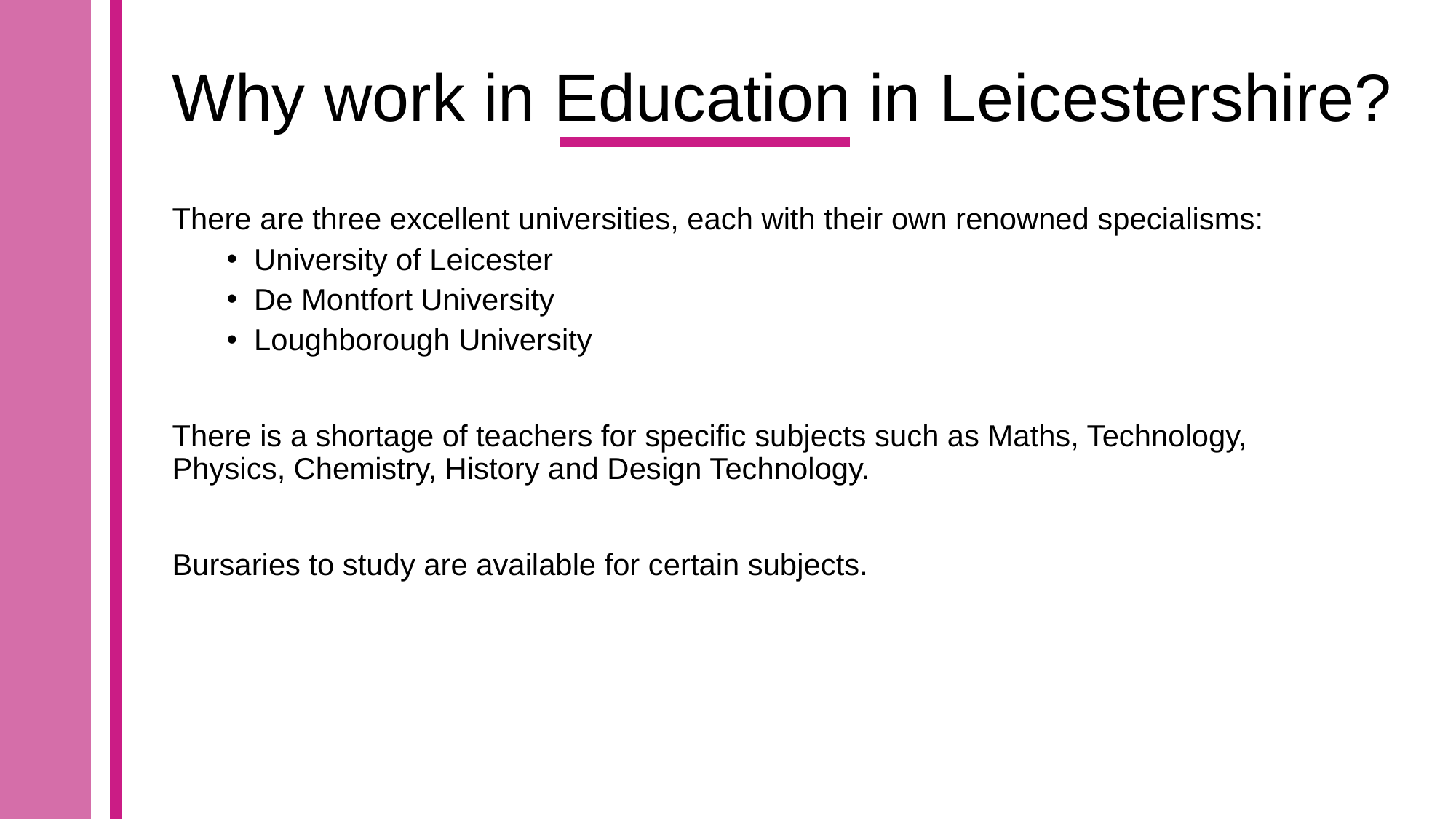

# Why work in Education in Leicestershire?

There are three excellent universities, each with their own renowned specialisms:
University of Leicester
De Montfort University
Loughborough University

There is a shortage of teachers for specific subjects such as Maths, Technology, Physics, Chemistry, History and Design Technology.

Bursaries to study are available for certain subjects.